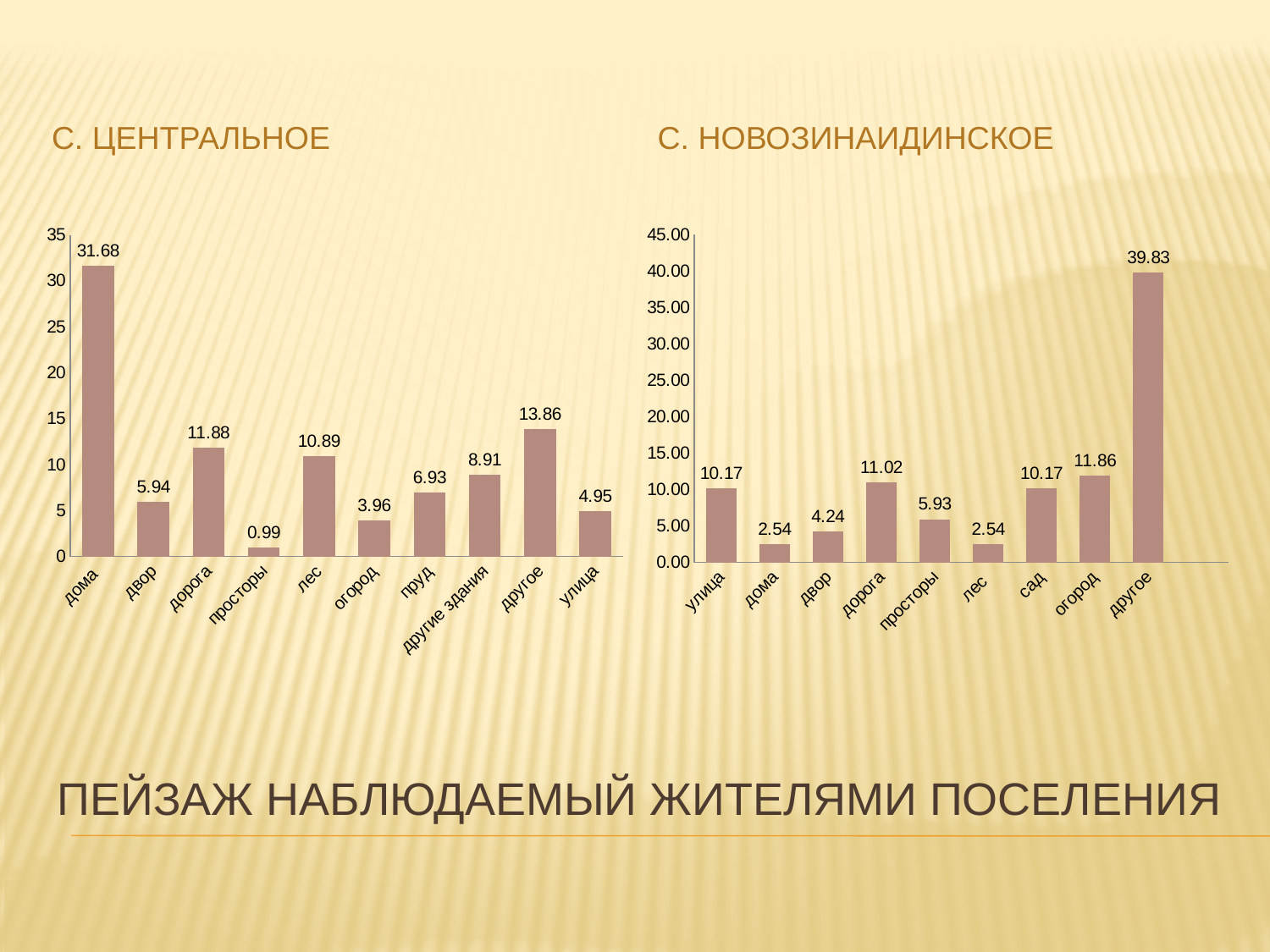

С. Центральное
С. Новозинаидинское

### Chart

| Category |  |
|---|---|
| дома  | 31.68 |
| двор | 5.94 |
| дорога | 11.88 |
| просторы | 0.99 |
| лес | 10.89 |
| огород | 3.96 |
| пруд | 6.9300000000000015 |
| другие здания | 8.91 |
| другое | 13.860000000000003 |
| улица | 4.95 |

### Chart

| Category |  |
|---|---|
| улица | 10.169491525423767 |
| дома | 2.542372881355935 |
| двор | 4.237288135593245 |
| дорога | 11.016949152542374 |
| просторы | 5.932203389830541 |
| лес  | 2.542372881355935 |
| сад | 10.169491525423767 |
| огород | 11.864406779661078 |
| другое | 39.83050847457627 |
# Пейзаж наблюдаемый жителями поселения